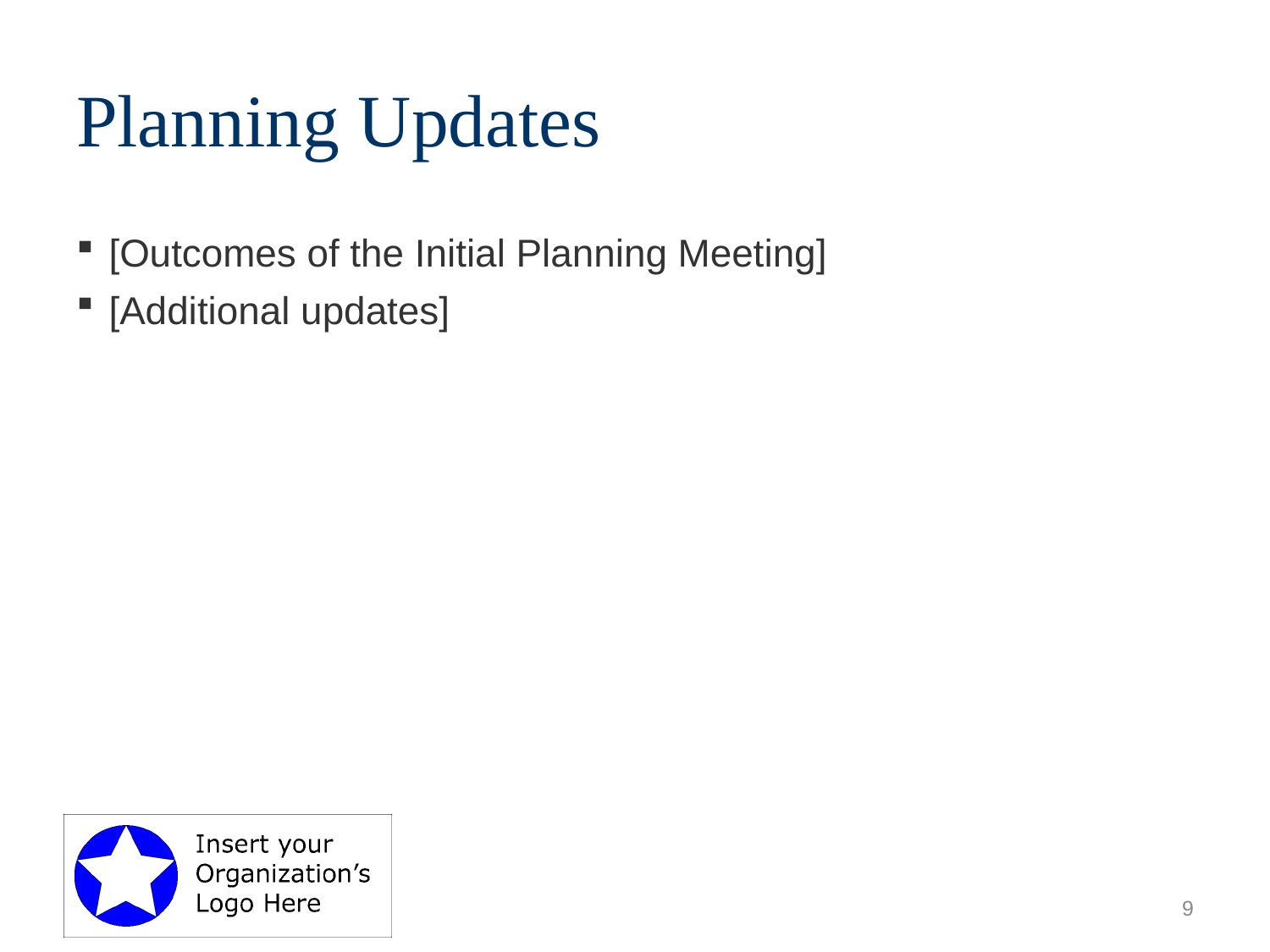

# Planning Updates
[Outcomes of the Initial Planning Meeting]
[Additional updates]
9